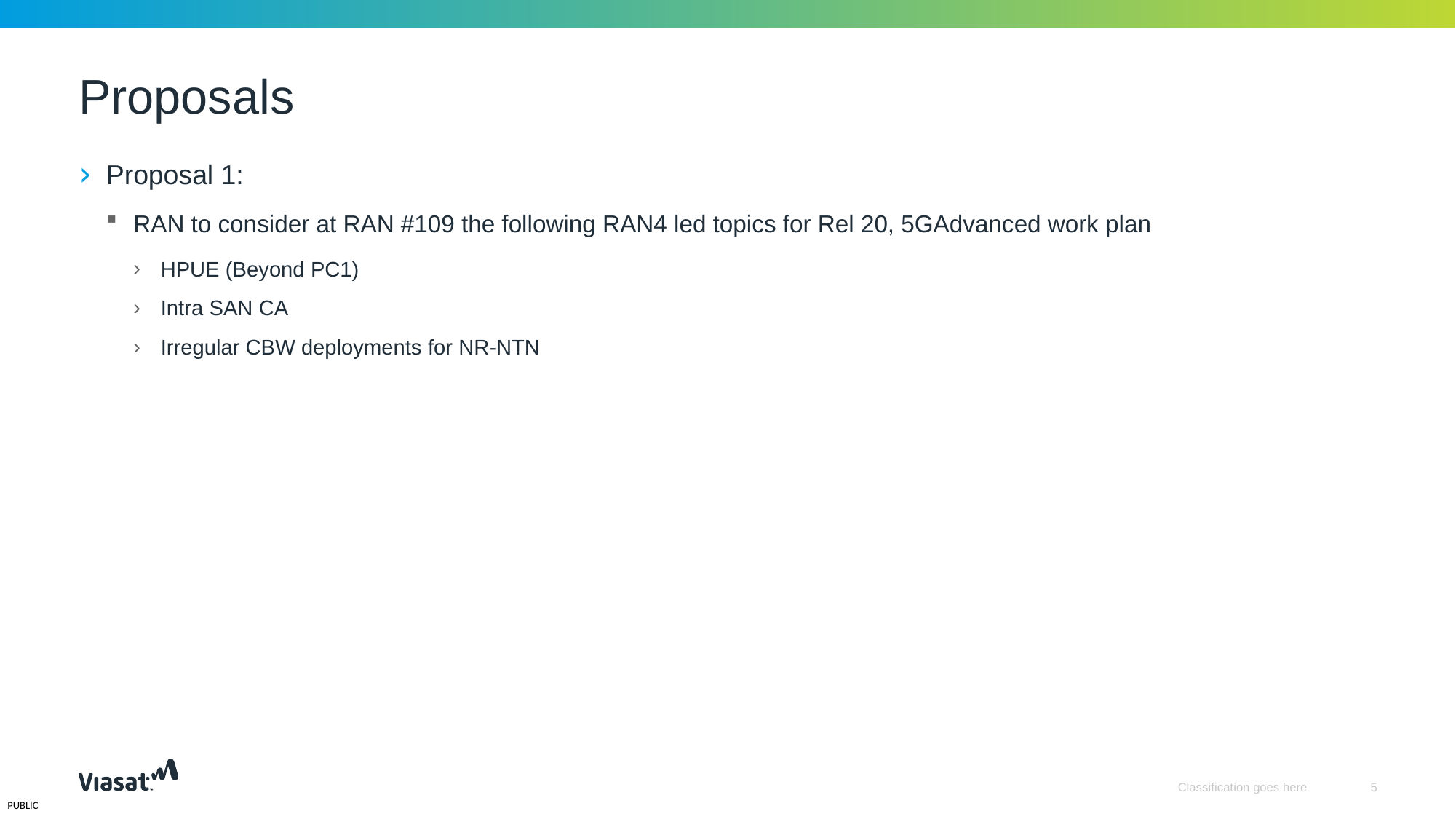

# Proposals
Proposal 1:
RAN to consider at RAN #109 the following RAN4 led topics for Rel 20, 5GAdvanced work plan
HPUE (Beyond PC1)
Intra SAN CA
Irregular CBW deployments for NR-NTN
Classification goes here
5